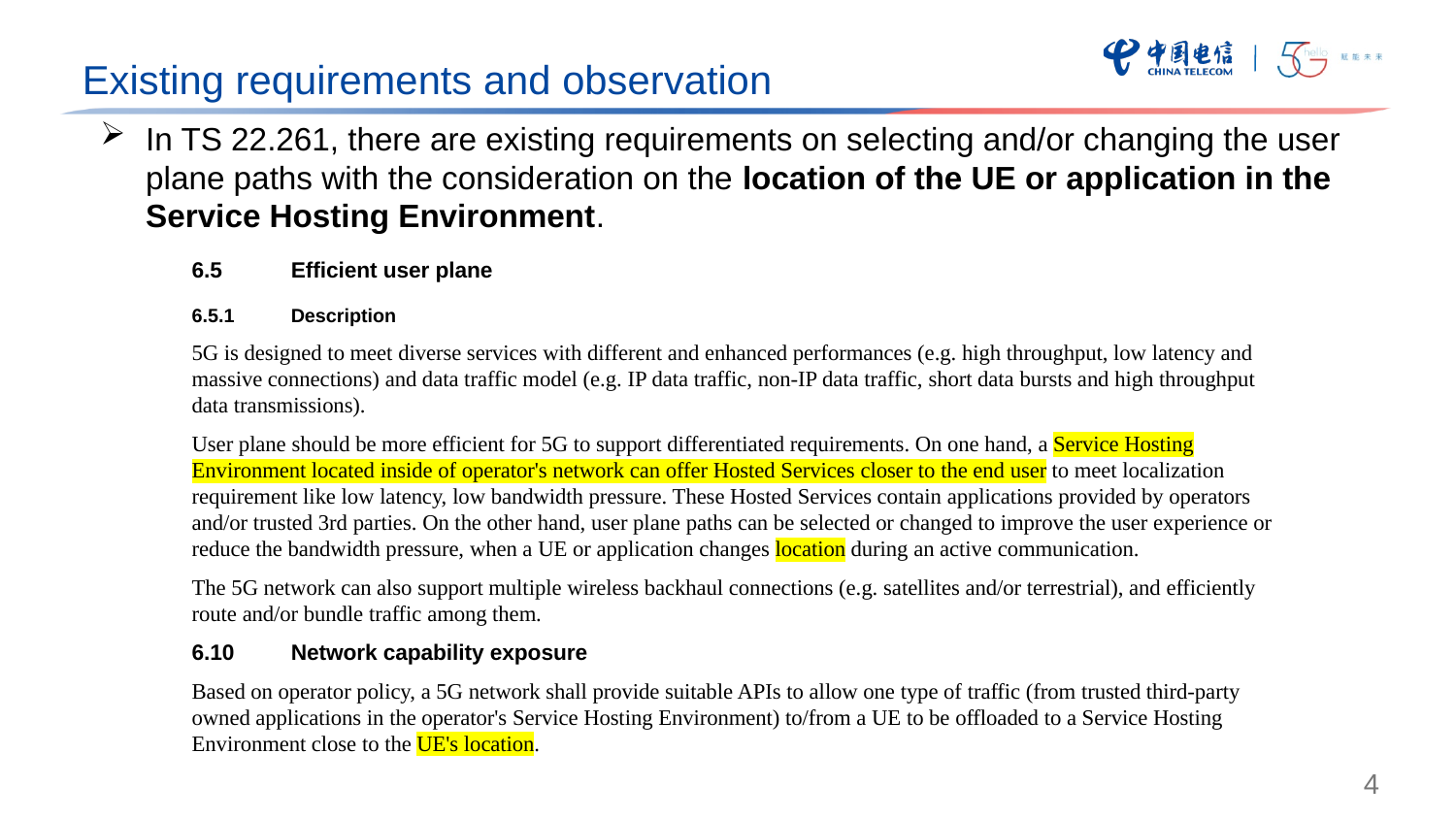

Existing requirements and observation
In TS 22.261, there are existing requirements on selecting and/or changing the user plane paths with the consideration on the location of the UE or application in the Service Hosting Environment.
6.5	Efficient user plane
6.5.1	Description
5G is designed to meet diverse services with different and enhanced performances (e.g. high throughput, low latency and massive connections) and data traffic model (e.g. IP data traffic, non-IP data traffic, short data bursts and high throughput data transmissions).
User plane should be more efficient for 5G to support differentiated requirements. On one hand, a Service Hosting Environment located inside of operator's network can offer Hosted Services closer to the end user to meet localization requirement like low latency, low bandwidth pressure. These Hosted Services contain applications provided by operators and/or trusted 3rd parties. On the other hand, user plane paths can be selected or changed to improve the user experience or reduce the bandwidth pressure, when a UE or application changes location during an active communication.
The 5G network can also support multiple wireless backhaul connections (e.g. satellites and/or terrestrial), and efficiently route and/or bundle traffic among them.
6.10	Network capability exposure
Based on operator policy, a 5G network shall provide suitable APIs to allow one type of traffic (from trusted third-party owned applications in the operator's Service Hosting Environment) to/from a UE to be offloaded to a Service Hosting Environment close to the UE's location.
4